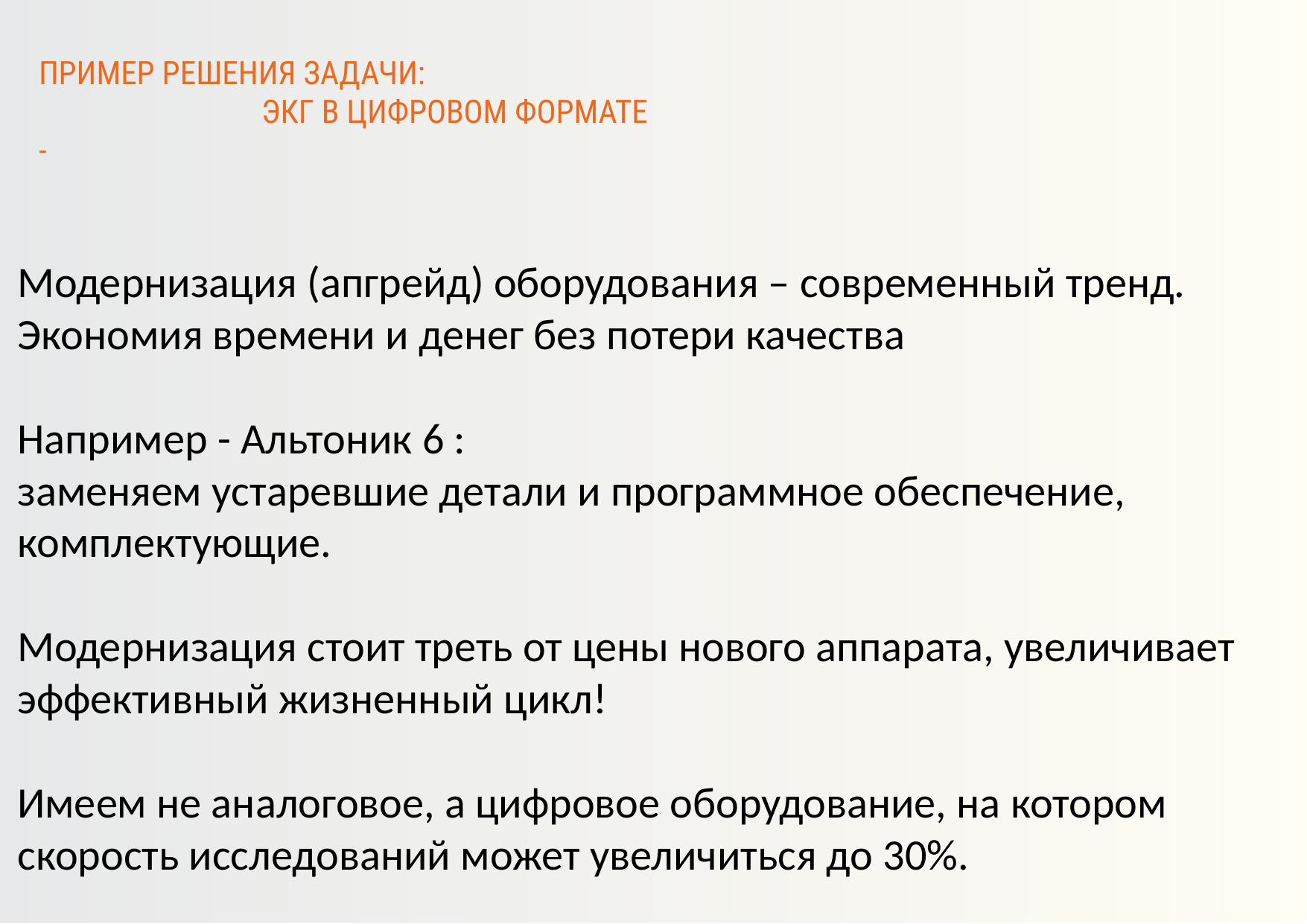

# ПРИМЕР РЕШЕНИЯ ЗАДАЧИ: ЭКГ В ЦИФРОВОМ ФОРМАТЕ -
Модернизация (апгрейд) оборудования – современный тренд.
Экономия времени и денег без потери качества

Например - Альтоник 6 :
заменяем устаревшие детали и программное обеспечение, комплектующие.

Модернизация стоит треть от цены нового аппарата, увеличивает эффективный жизненный цикл!

Имеем не аналоговое, а цифровое оборудование, на котором скорость исследований может увеличиться до 30%.